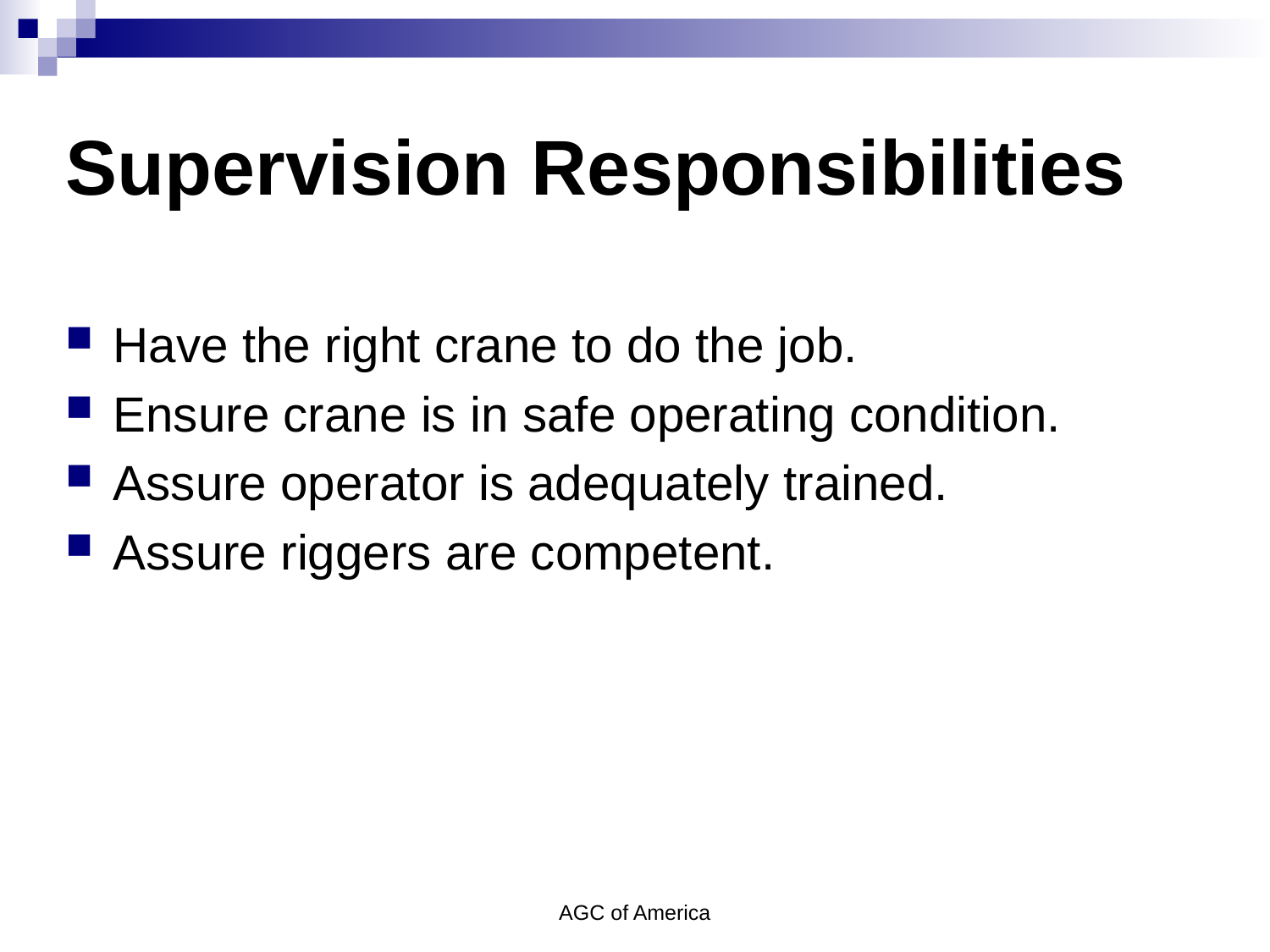

# Supervision Responsibilities
Have the right crane to do the job.
Ensure crane is in safe operating condition.
Assure operator is adequately trained.
Assure riggers are competent.
AGC of America